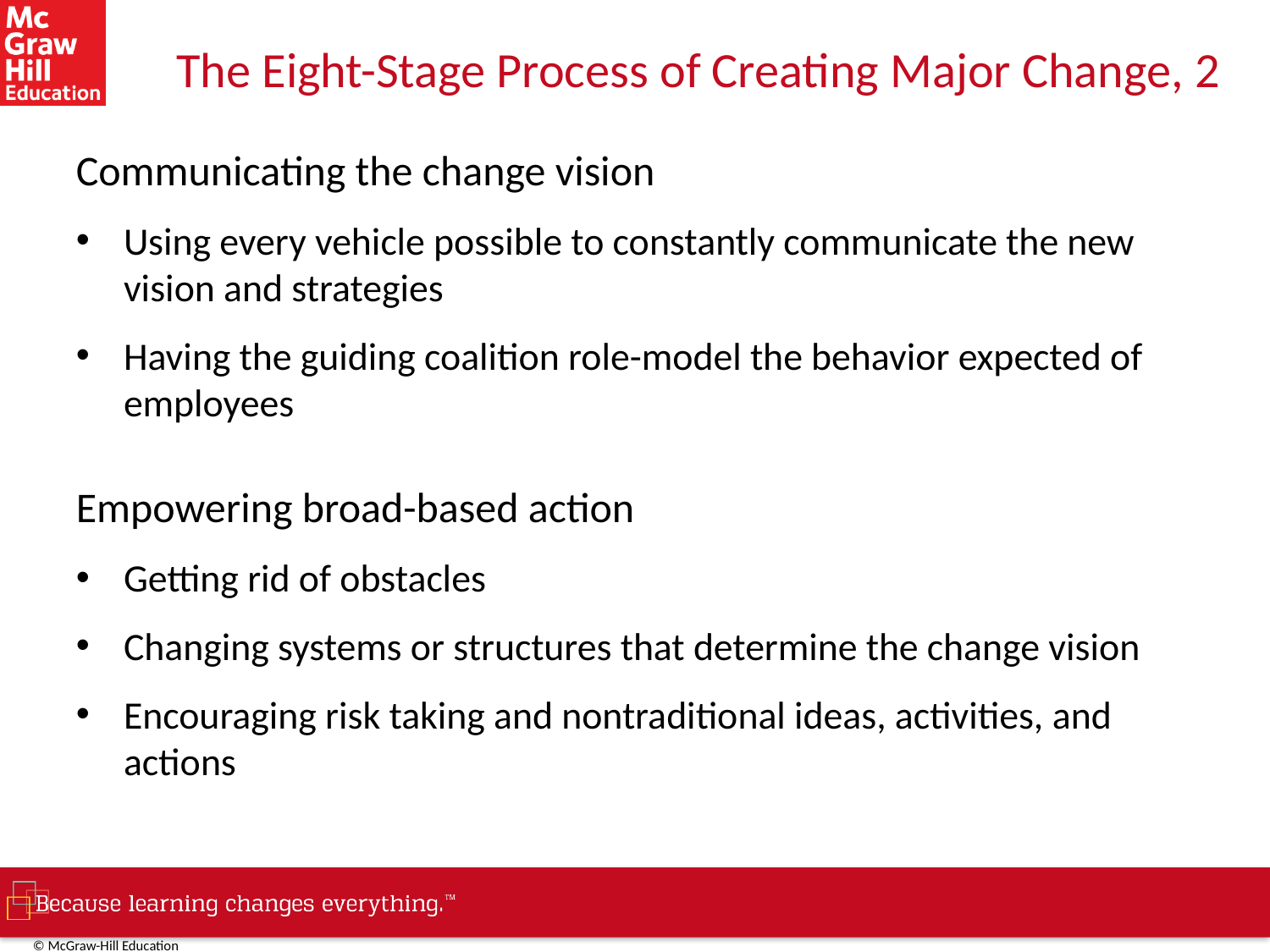

# The Eight-Stage Process of Creating Major Change, 2
Communicating the change vision
Using every vehicle possible to constantly communicate the new vision and strategies
Having the guiding coalition role-model the behavior expected of employees

Empowering broad-based action
Getting rid of obstacles
Changing systems or structures that determine the change vision
Encouraging risk taking and nontraditional ideas, activities, and actions